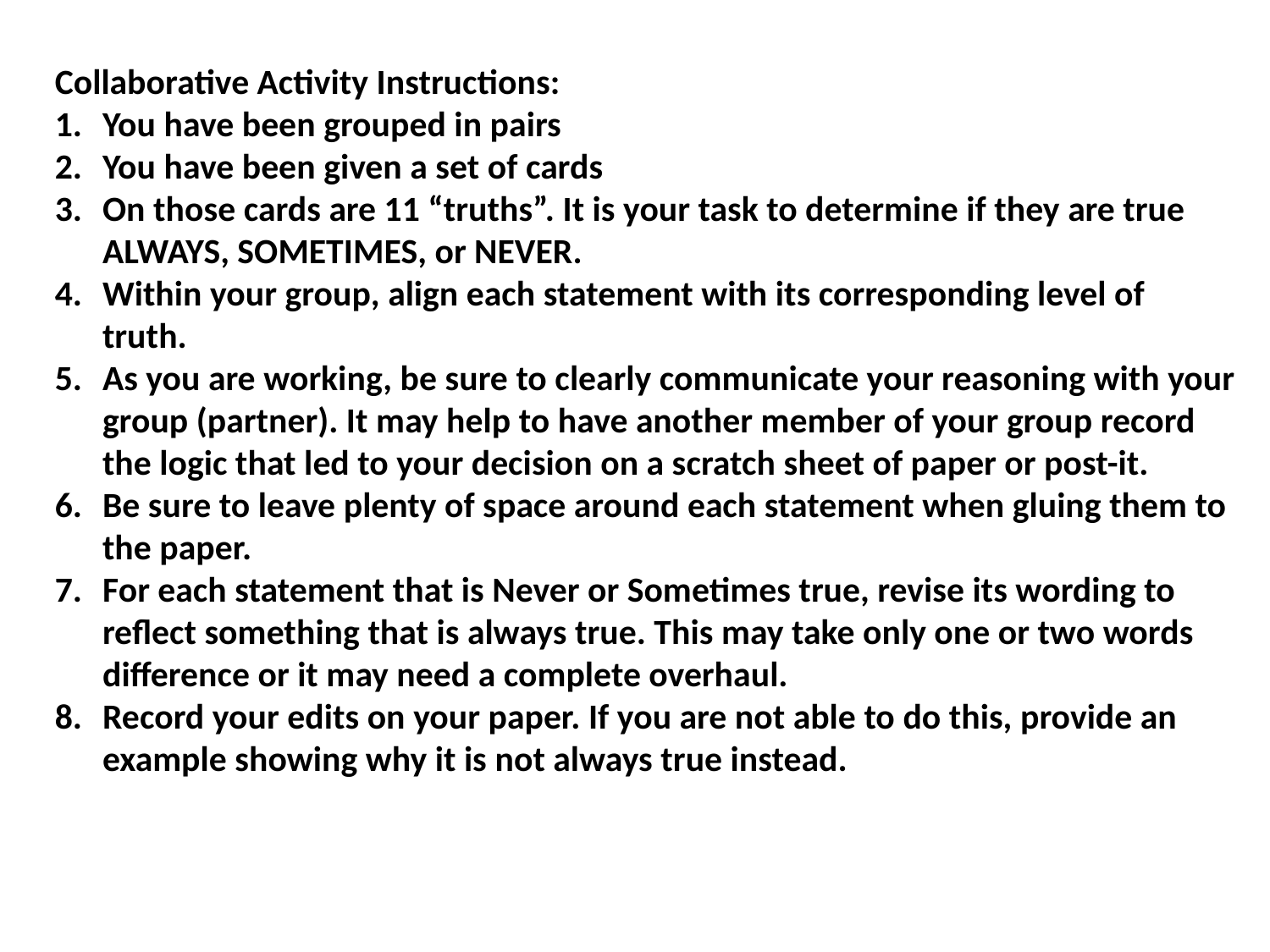

Collaborative Activity Instructions:
You have been grouped in pairs
You have been given a set of cards
On those cards are 11 “truths”. It is your task to determine if they are true ALWAYS, SOMETIMES, or NEVER.
Within your group, align each statement with its corresponding level of truth.
As you are working, be sure to clearly communicate your reasoning with your group (partner). It may help to have another member of your group record the logic that led to your decision on a scratch sheet of paper or post-it.
Be sure to leave plenty of space around each statement when gluing them to the paper.
For each statement that is Never or Sometimes true, revise its wording to reflect something that is always true. This may take only one or two words difference or it may need a complete overhaul.
Record your edits on your paper. If you are not able to do this, provide an example showing why it is not always true instead.